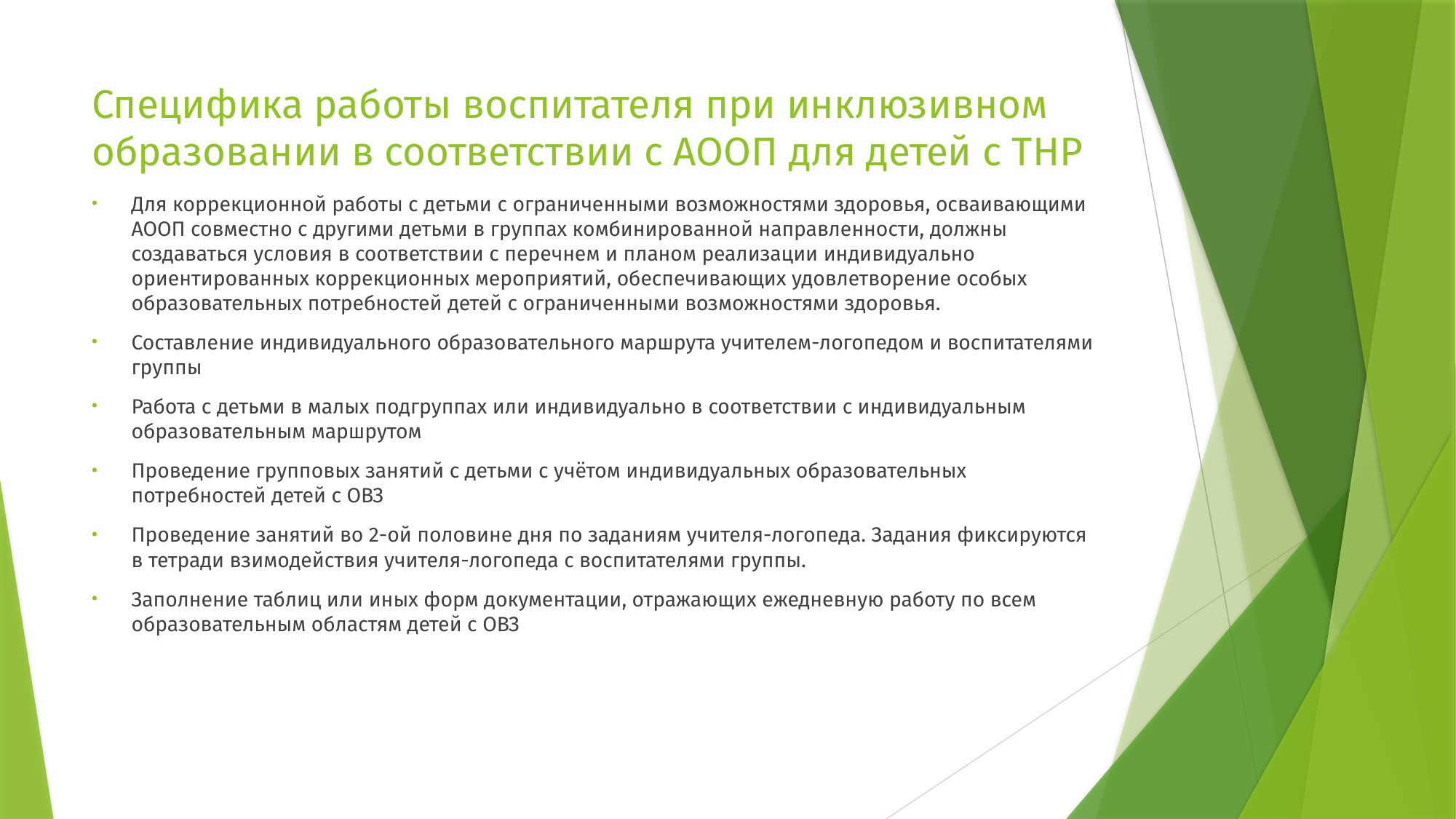

# Специфика работы воспитателя при инклюзивном образовании в соответствии с АООП для детей с ТНР
Для коррекционной работы с детьми с ограниченными возможностями здоровья, осваивающими АООП совместно с другими детьми в группах комбинированной направленности, должны создаваться условия в соответствии с перечнем и планом реализации индивидуально ориентированных коррекционных мероприятий, обеспечивающих удовлетворение особых образовательных потребностей детей с ограниченными возможностями здоровья.
Составление индивидуального образовательного маршрута учителем-логопедом и воспитателями группы
Работа с детьми в малых подгруппах или индивидуально в соответствии с индивидуальным образовательным маршрутом
Проведение групповых занятий с детьми с учётом индивидуальных образовательных потребностей детей с ОВЗ
Проведение занятий во 2-ой половине дня по заданиям учителя-логопеда. Задания фиксируются в тетради взимодействия учителя-логопеда с воспитателями группы.
Заполнение таблиц или иных форм документации, отражающих ежедневную работу по всем образовательным областям детей с ОВЗ